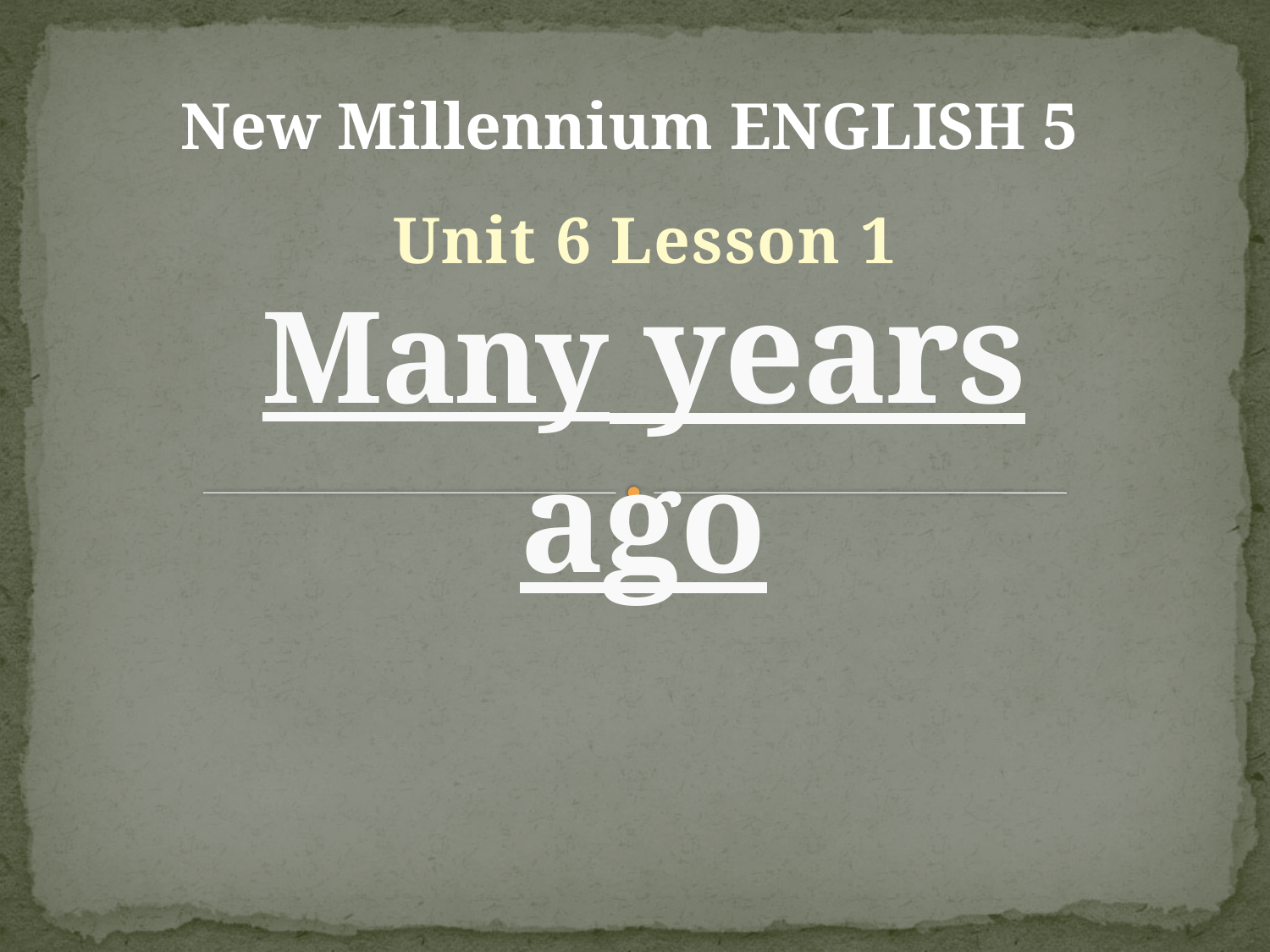

New Millennium ENGLISH 5
Unit 6 Lesson 1
# Many years ago